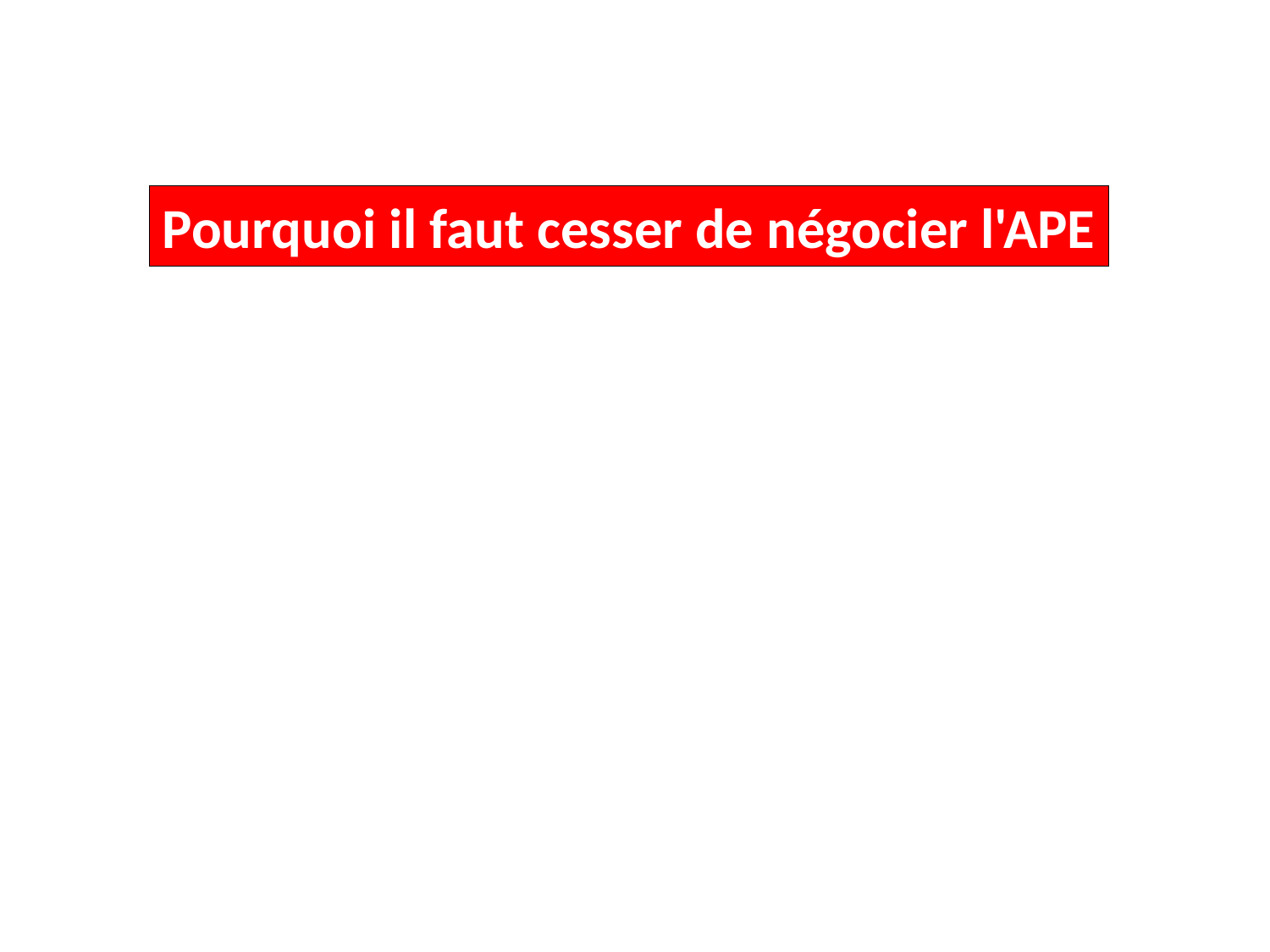

Pourquoi il faut cesser de négocier l'APE